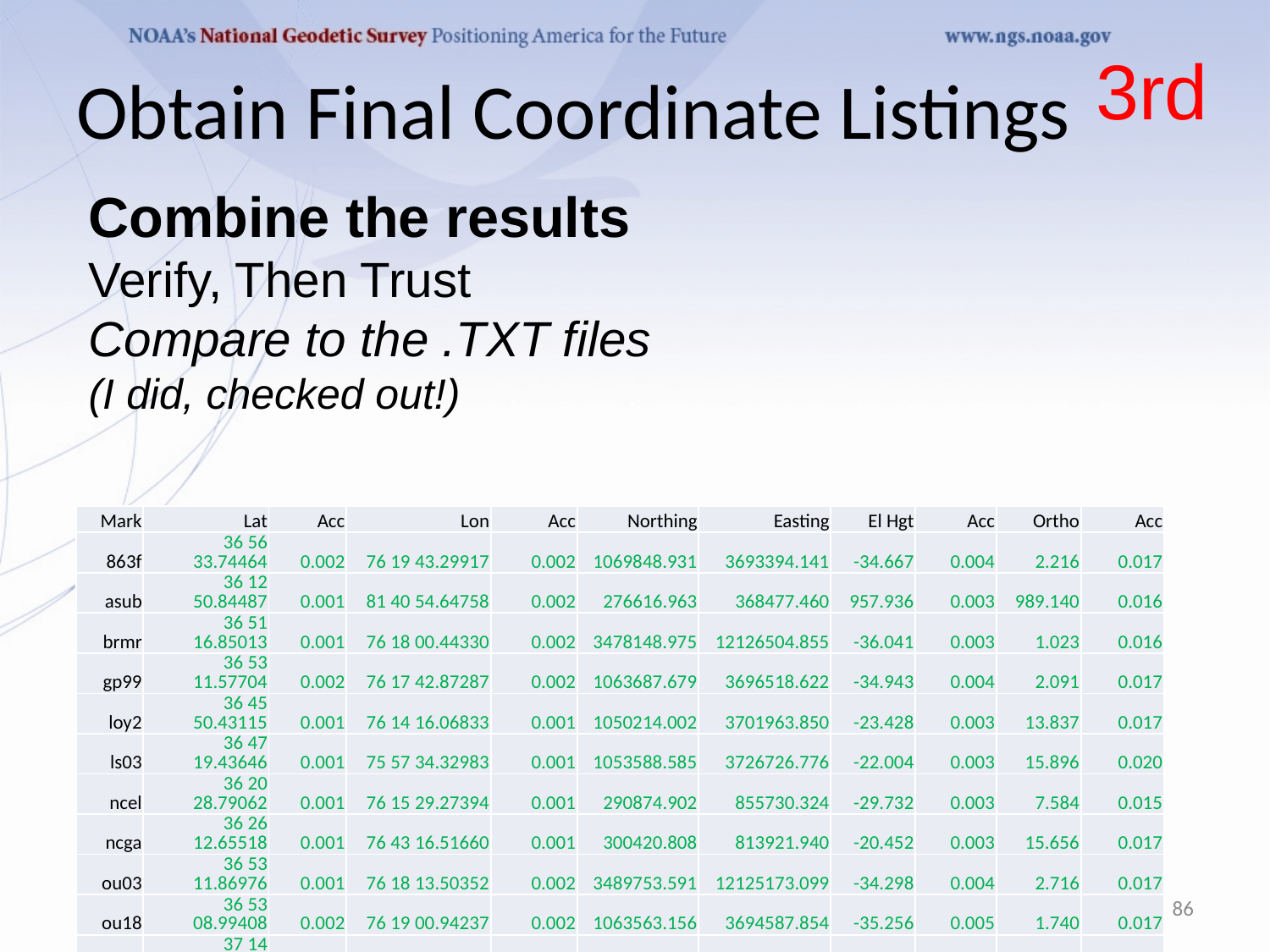

3rd
# Obtain Final Coordinate Listings
Combine the results
Verify, Then Trust
Compare to the .TXT files
(I did, checked out!)
| Mark | Lat | Acc | Lon | Acc | Northing | Easting | El Hgt | Acc | Ortho | Acc |
| --- | --- | --- | --- | --- | --- | --- | --- | --- | --- | --- |
| 863f | 36 56 33.74464 | 0.002 | 76 19 43.29917 | 0.002 | 1069848.931 | 3693394.141 | -34.667 | 0.004 | 2.216 | 0.017 |
| asub | 36 12 50.84487 | 0.001 | 81 40 54.64758 | 0.002 | 276616.963 | 368477.460 | 957.936 | 0.003 | 989.140 | 0.016 |
| brmr | 36 51 16.85013 | 0.001 | 76 18 00.44330 | 0.002 | 3478148.975 | 12126504.855 | -36.041 | 0.003 | 1.023 | 0.016 |
| gp99 | 36 53 11.57704 | 0.002 | 76 17 42.87287 | 0.002 | 1063687.679 | 3696518.622 | -34.943 | 0.004 | 2.091 | 0.017 |
| loy2 | 36 45 50.43115 | 0.001 | 76 14 16.06833 | 0.001 | 1050214.002 | 3701963.850 | -23.428 | 0.003 | 13.837 | 0.017 |
| ls03 | 36 47 19.43646 | 0.001 | 75 57 34.32983 | 0.001 | 1053588.585 | 3726726.776 | -22.004 | 0.003 | 15.896 | 0.020 |
| ncel | 36 20 28.79062 | 0.001 | 76 15 29.27394 | 0.001 | 290874.902 | 855730.324 | -29.732 | 0.003 | 7.584 | 0.015 |
| ncga | 36 26 12.65518 | 0.001 | 76 43 16.51660 | 0.001 | 300420.808 | 813921.940 | -20.452 | 0.003 | 15.656 | 0.017 |
| ou03 | 36 53 11.86976 | 0.001 | 76 18 13.50352 | 0.002 | 3489753.591 | 12125173.099 | -34.298 | 0.004 | 2.716 | 0.017 |
| ou18 | 36 53 08.99408 | 0.002 | 76 19 00.94237 | 0.002 | 1063563.156 | 3694587.854 | -35.256 | 0.005 | 1.740 | 0.017 |
| vagp | 37 14 55.00843 | 0.001 | 76 29 57.73094 | 0.001 | 1103453.313 | 3677475.386 | -19.813 | 0.003 | 15.946 | 0.022 |
| w416 | 36 57 29.21105 | 0.002 | 76 15 34.14964 | 0.002 | 1071702.296 | 3699516.671 | -33.697 | 0.004 | 3.278 | 0.017 |
| wlp2 | 36 45 59.76746 | 0.001 | 76 15 30.56739 | 0.001 | 1050457.651 | 3700109.841 | -13.200 | 0.003 | 24.009 | 0.017 |
2023-10-16
Step 4 : Network Adjustment
86